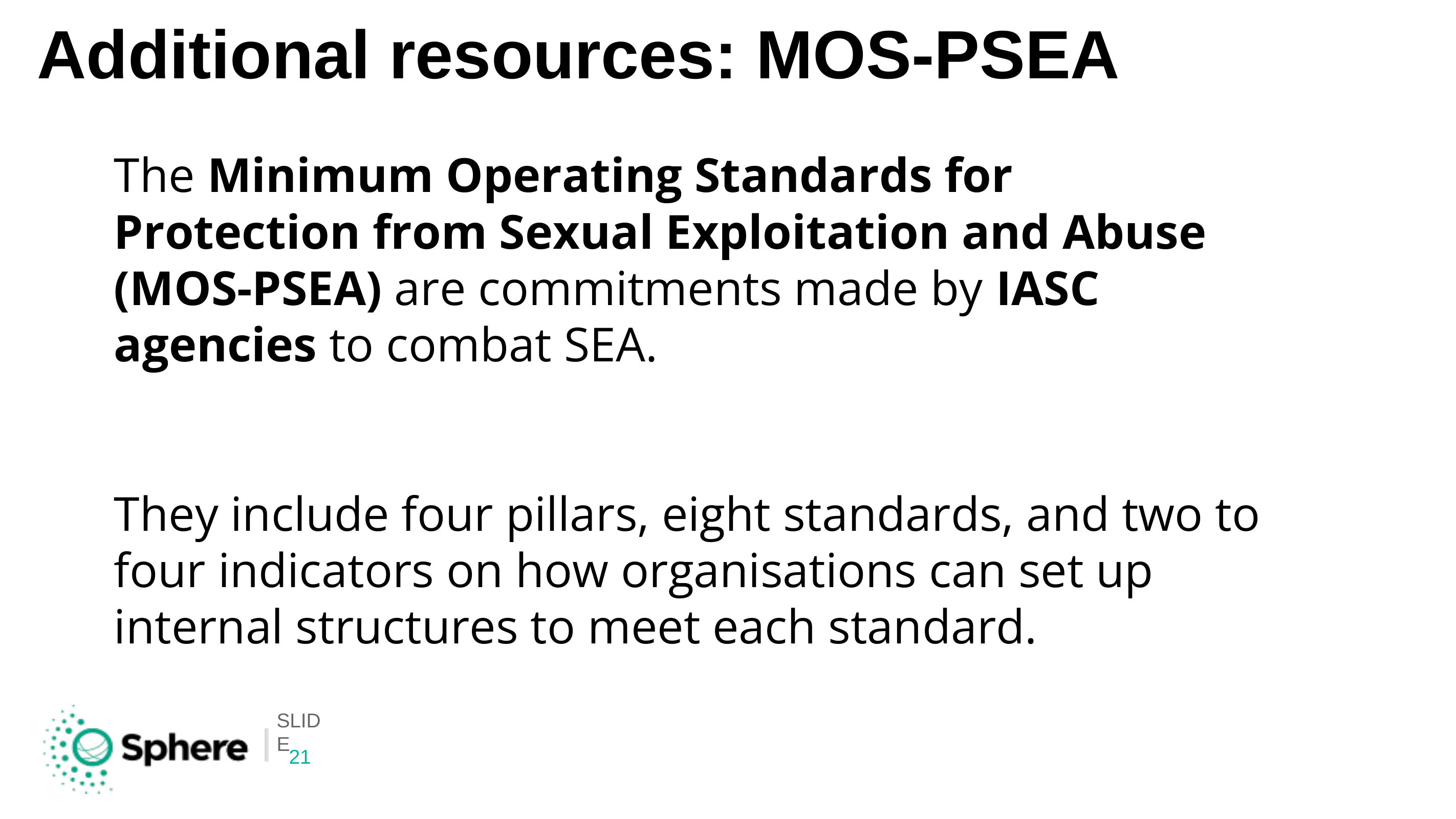

# Additional resources: MOS-PSEA
The Minimum Operating Standards for Protection from Sexual Exploitation and Abuse (MOS-PSEA) are commitments made by IASC agencies to combat SEA.

They include four pillars, eight standards, and two to four indicators on how organisations can set up internal structures to meet each standard.
21